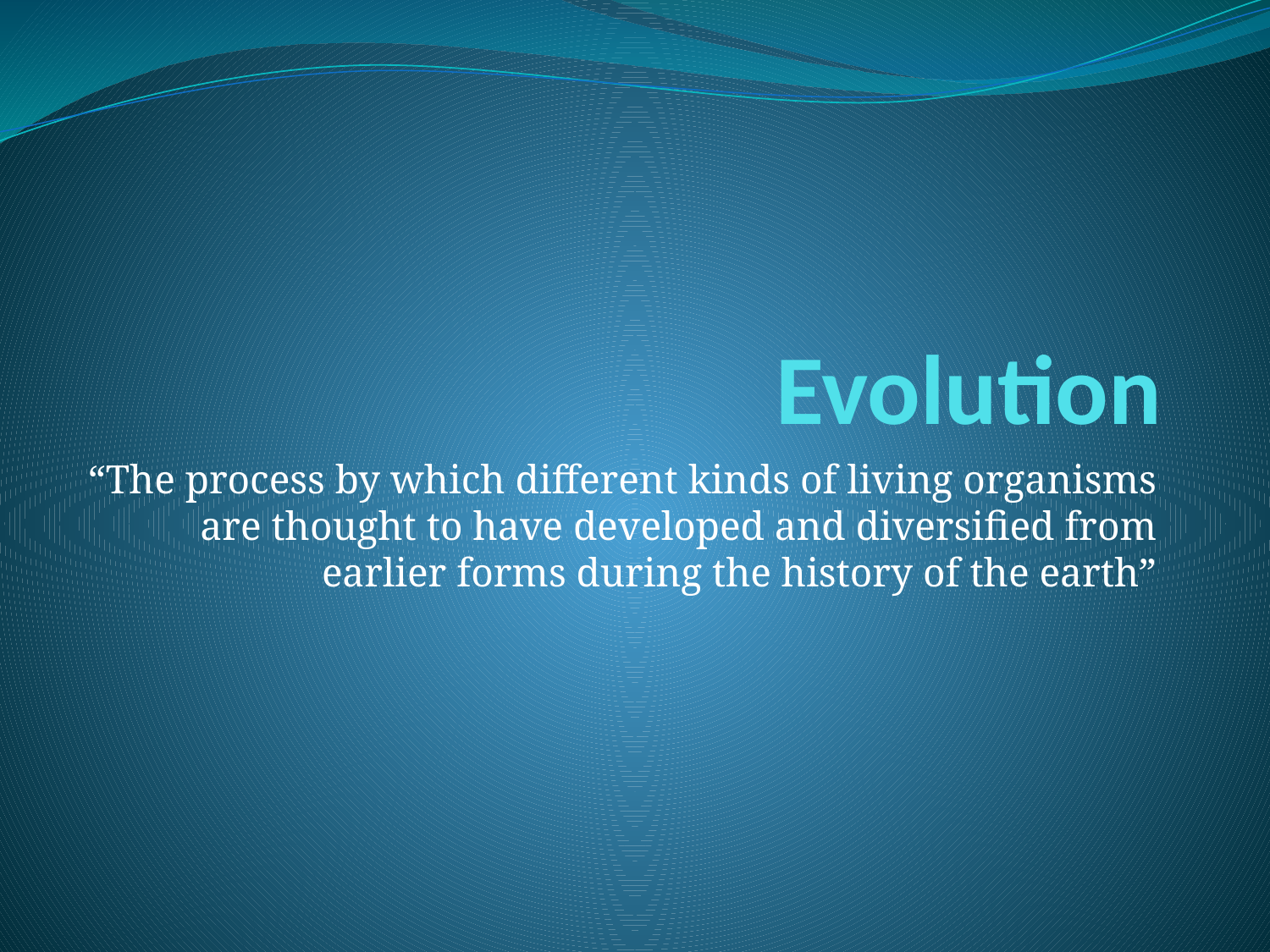

# Evolution
“The process by which different kinds of living organisms are thought to have developed and diversified from earlier forms during the history of the earth”